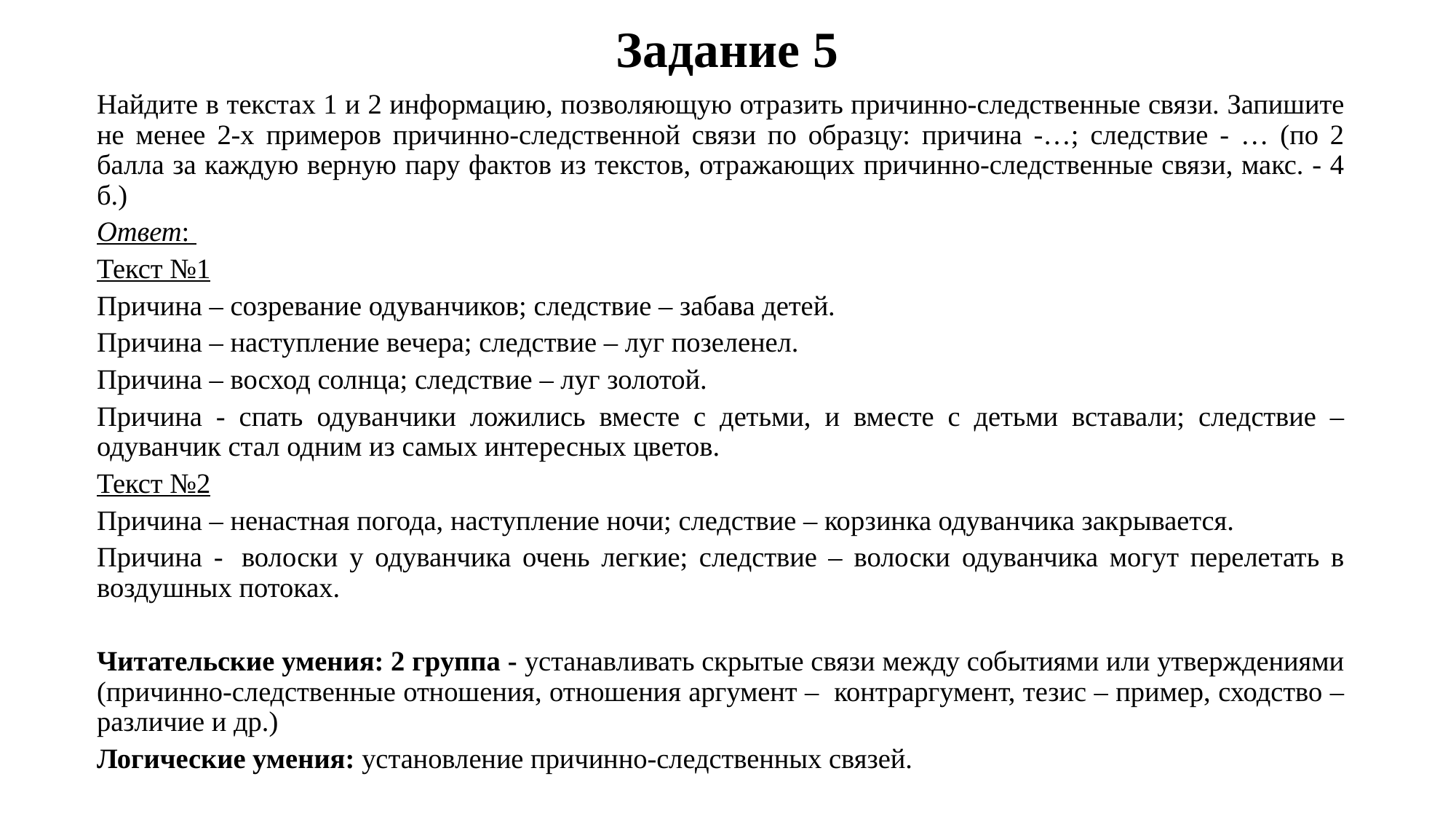

# Задание 5
Найдите в текстах 1 и 2 информацию, позволяющую отразить причинно-следственные связи. Запишите не менее 2-х примеров причинно-следственной связи по образцу: причина -…; следствие - … (по 2 балла за каждую верную пару фактов из текстов, отражающих причинно-следственные связи, макс. - 4 б.)
Ответ:
Текст №1
Причина – созревание одуванчиков; следствие – забава детей.
Причина – наступление вечера; следствие – луг позеленел.
Причина – восход солнца; следствие – луг золотой.
Причина - спать одуванчики ложились вместе с детьми, и вместе с детьми вставали; следствие – одуванчик стал одним из самых интересных цветов.
Текст №2
Причина – ненастная погода, наступление ночи; следствие – корзинка одуванчика закрывается.
Причина -  волоски у одуванчика очень легкие; следствие – волоски одуванчика могут перелетать в воздушных потоках.

Читательские умения: 2 группа - устанавливать скрытые связи между событиями или утверждениями (причинно-следственные отношения, отношения аргумент –  контраргумент, тезис – пример, сходство – различие и др.)
Логические умения: установление причинно-следственных связей.